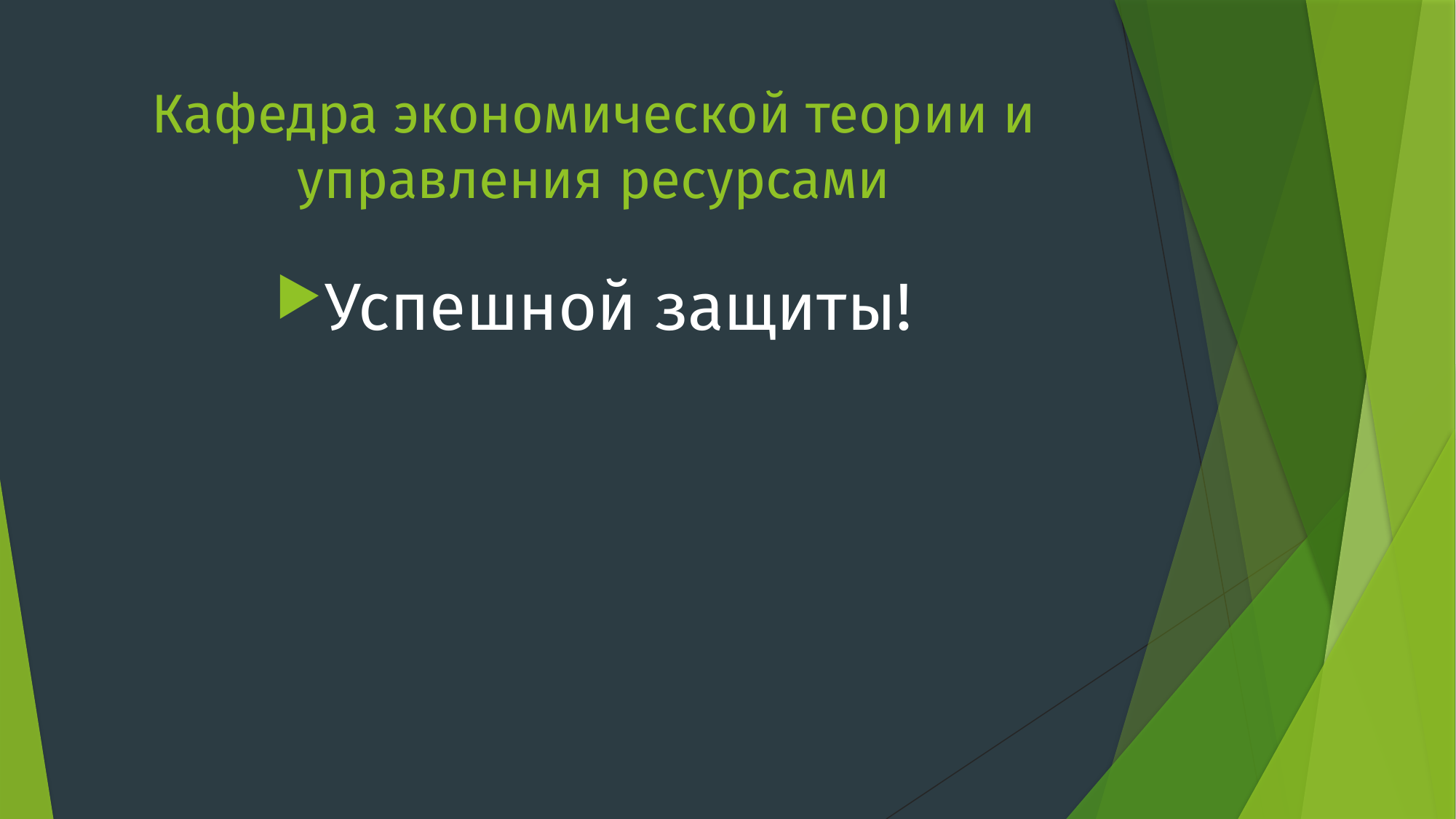

# Кафедра экономической теории и управления ресурсами
Успешной защиты!